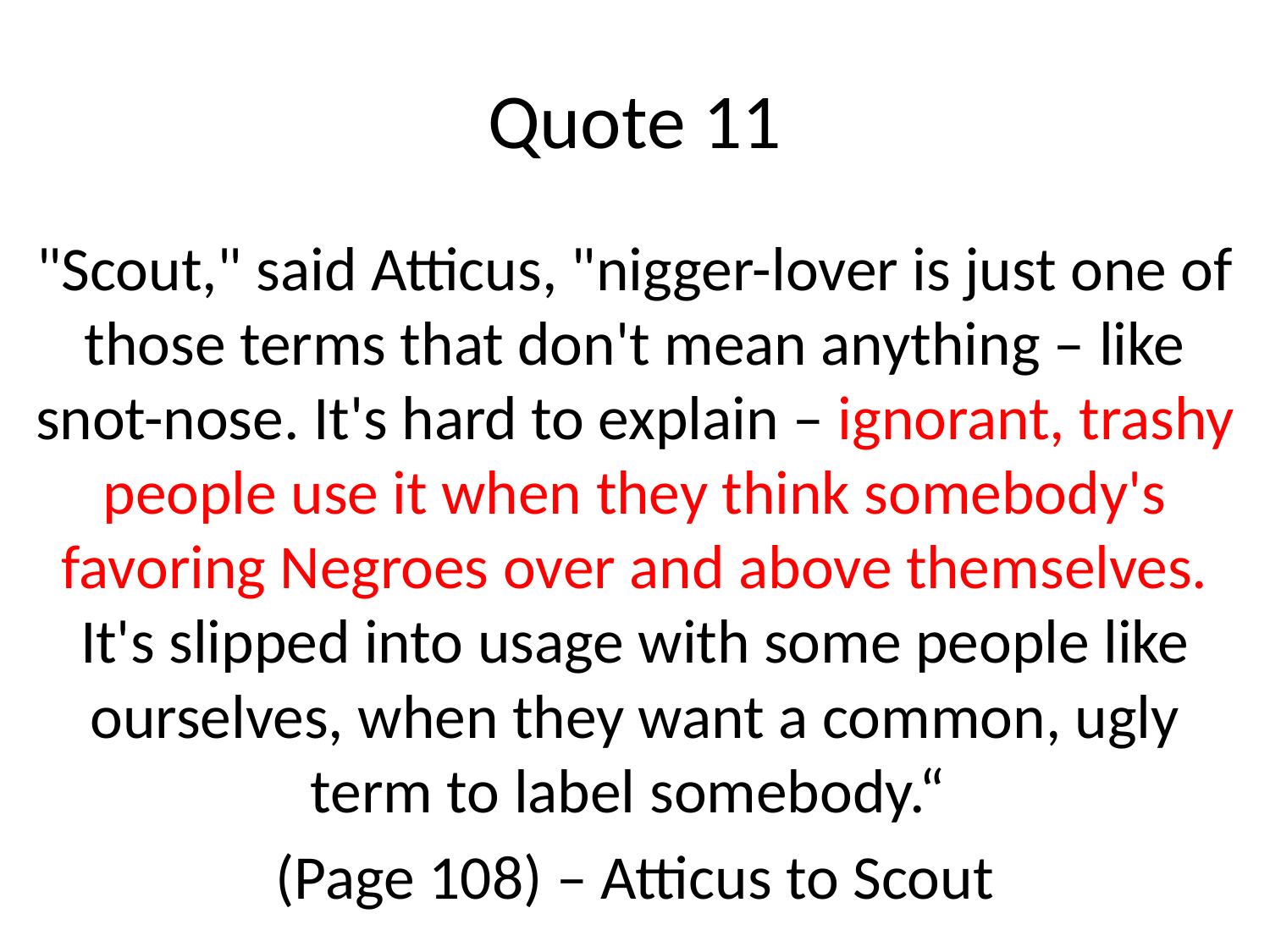

# Quote 11
"Scout," said Atticus, "nigger-lover is just one of those terms that don't mean anything – like snot-nose. It's hard to explain – ignorant, trashy people use it when they think somebody's favoring Negroes over and above themselves. It's slipped into usage with some people like ourselves, when they want a common, ugly term to label somebody.“
(Page 108) – Atticus to Scout